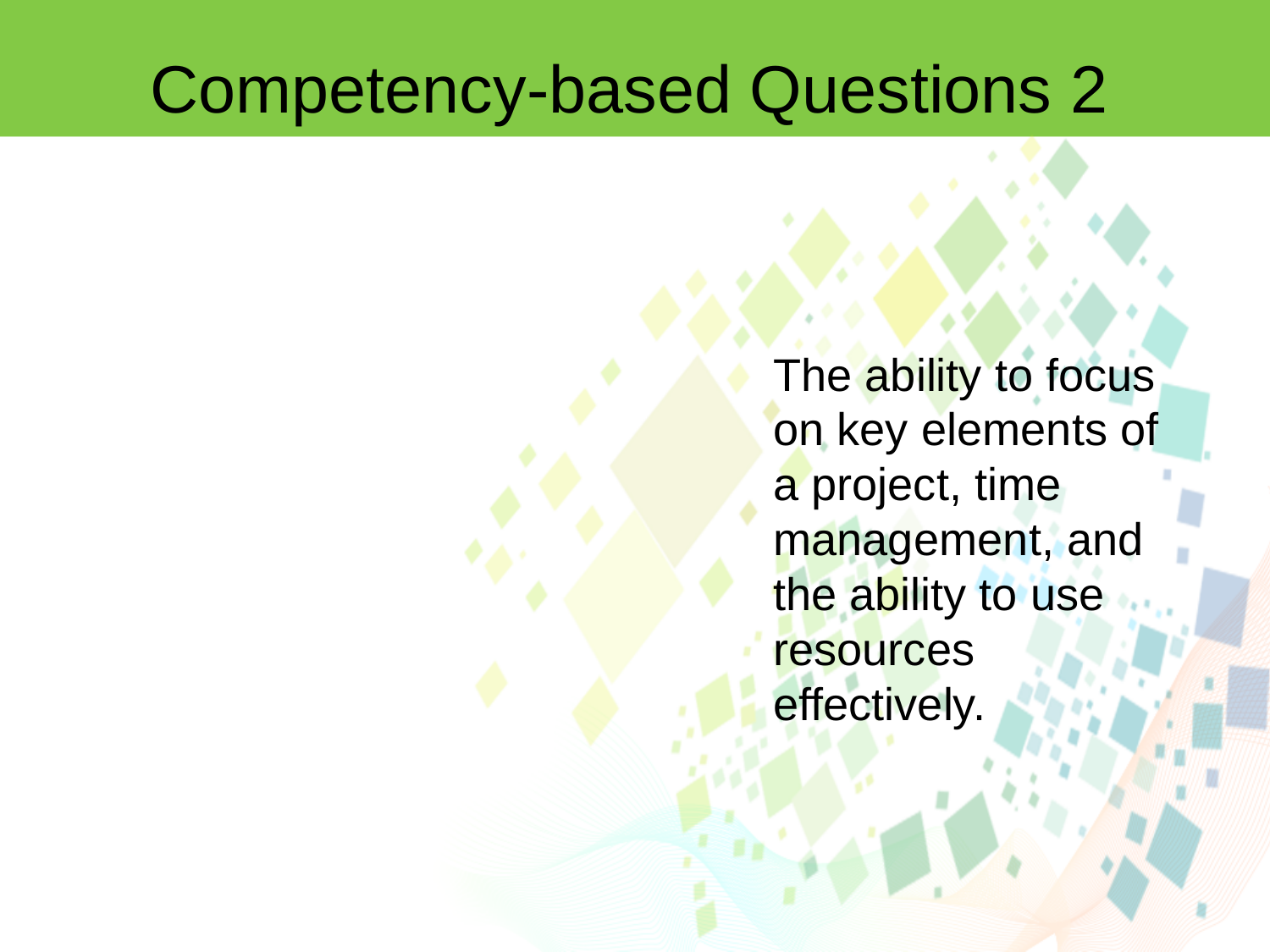

Competency-based Questions 2
The ability to focus on key elements of a project, time
management, and the ability to use resources effectively.